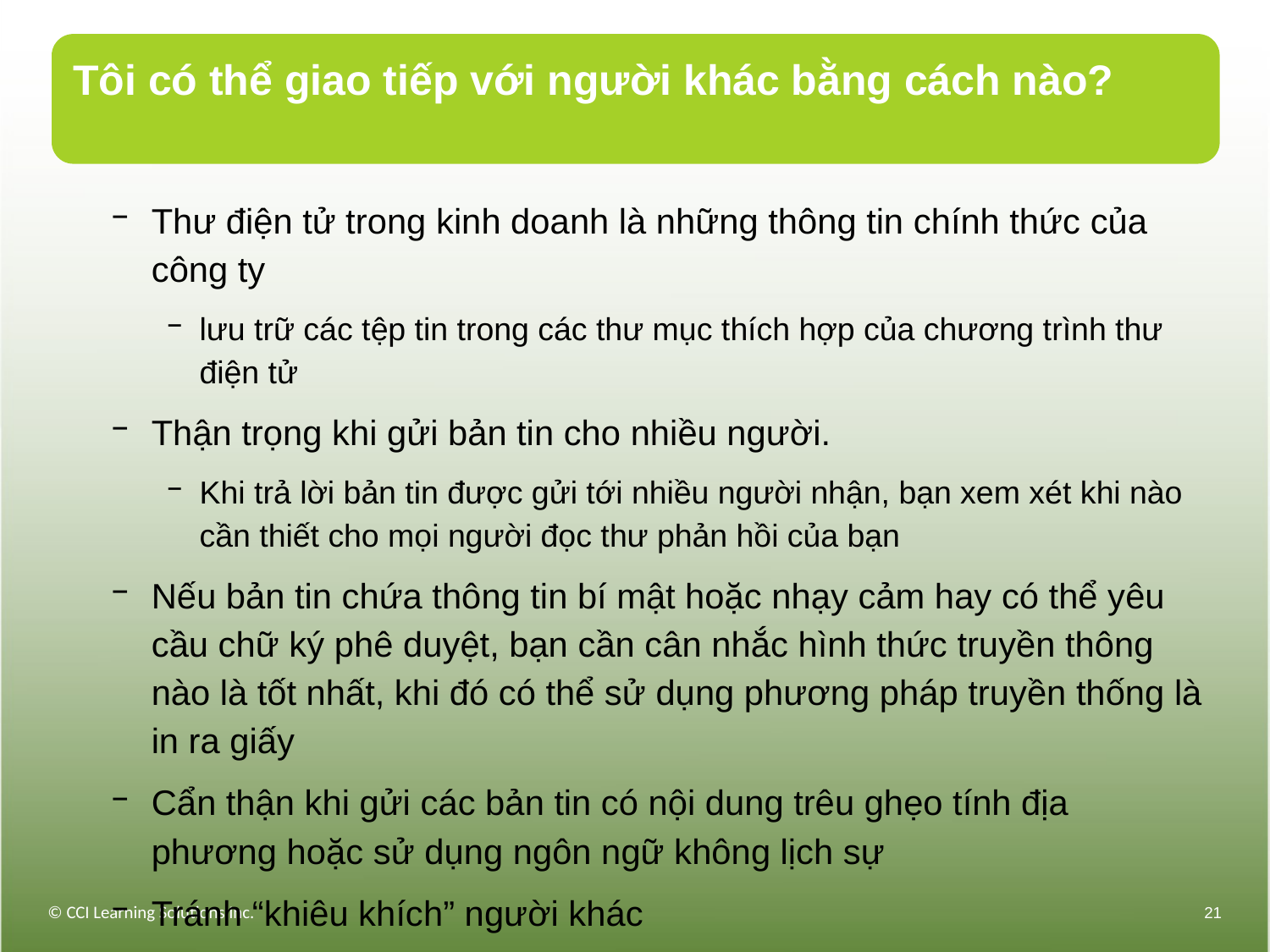

# Tôi có thể giao tiếp với người khác bằng cách nào?
Thư điện tử trong kinh doanh là những thông tin chính thức của công ty
lưu trữ các tệp tin trong các thư mục thích hợp của chương trình thư điện tử
Thận trọng khi gửi bản tin cho nhiều người.
Khi trả lời bản tin được gửi tới nhiều người nhận, bạn xem xét khi nào cần thiết cho mọi người đọc thư phản hồi của bạn
Nếu bản tin chứa thông tin bí mật hoặc nhạy cảm hay có thể yêu cầu chữ ký phê duyệt, bạn cần cân nhắc hình thức truyền thông nào là tốt nhất, khi đó có thể sử dụng phương pháp truyền thống là in ra giấy
Cẩn thận khi gửi các bản tin có nội dung trêu ghẹo tính địa phương hoặc sử dụng ngôn ngữ không lịch sự
Tránh “khiêu khích” người khác
© CCI Learning Solutions Inc.
21